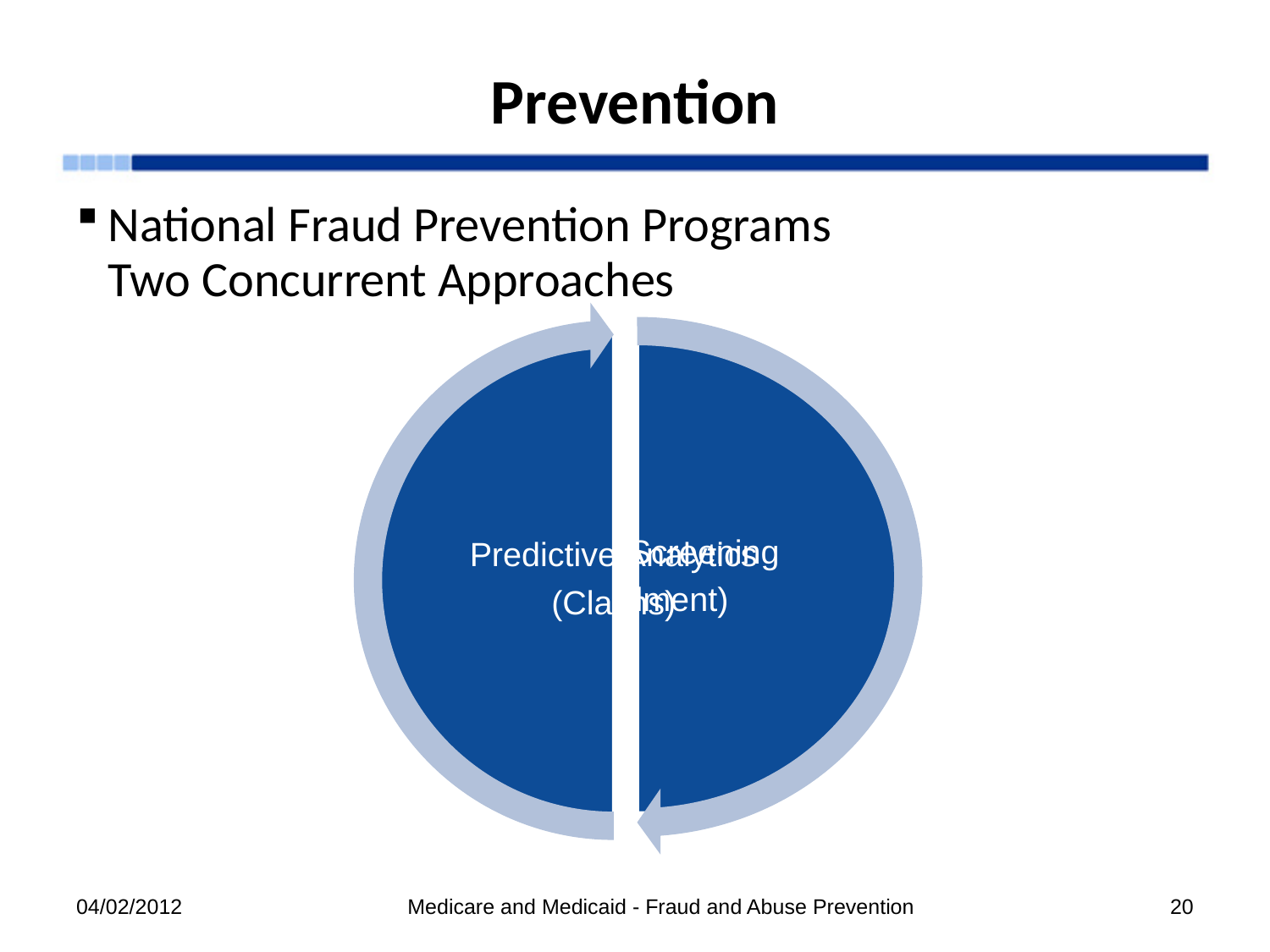

# Prevention
National Fraud Prevention Programs
Two Concurrent Approaches
Provider Screening
(Enrollment)
Predictive Analytics
(Claims)
04/02/2012
Medicare and Medicaid - Fraud and Abuse Prevention
20